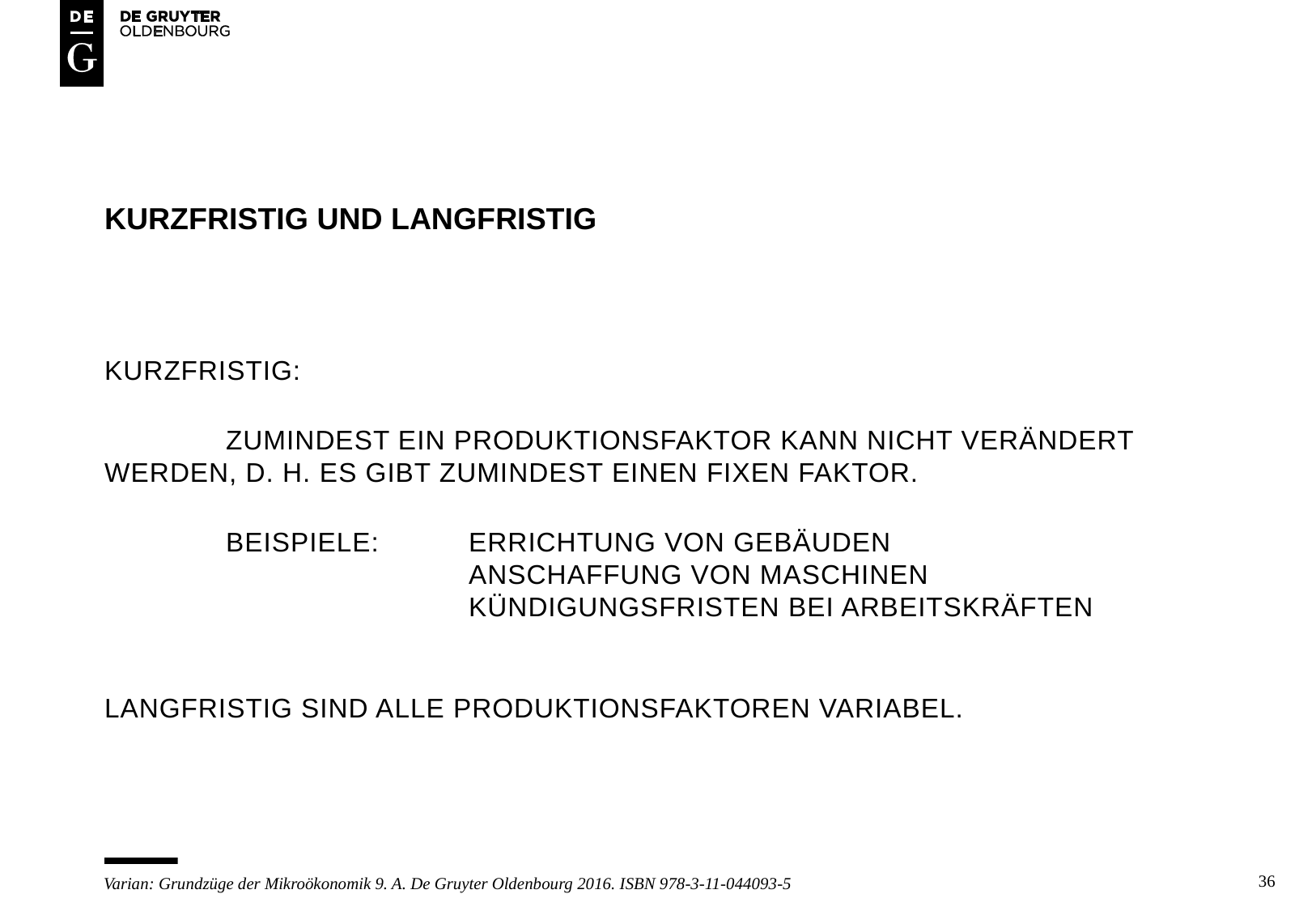

# Kurzfristig und langfristig

Kurzfristig:
	zumindest ein produktionsfaktor kann nicht verändert 	werden, d. h. es gibt zumindest einen fixen faktor.
	beispiele:	Errichtung von gebäuden 						anschaffung von maschinen 						kündigungsfristen bei arbeitskräften
Langfristig sind alle produktionsfaktoren variabel.

36
Varian: Grundzüge der Mikroökonomik 9. A. De Gruyter Oldenbourg 2016. ISBN 978-3-11-044093-5